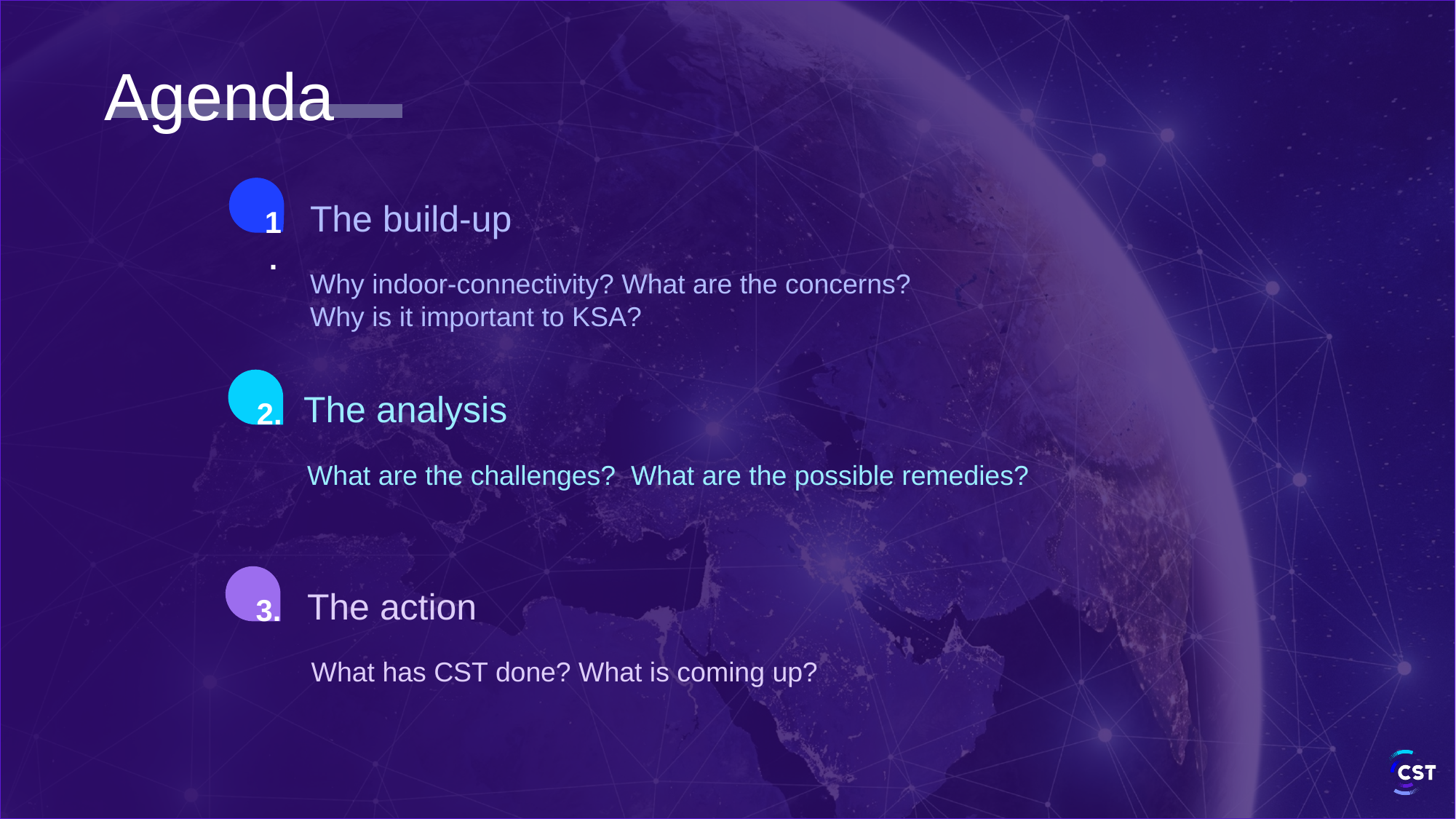

Agenda

1.
The build-up
Why indoor-connectivity? What are the concerns?
Why is it important to KSA?

2.
The analysis
What are the challenges?  What are the possible remedies?

3.
The action
 What has CST done? What is coming up?